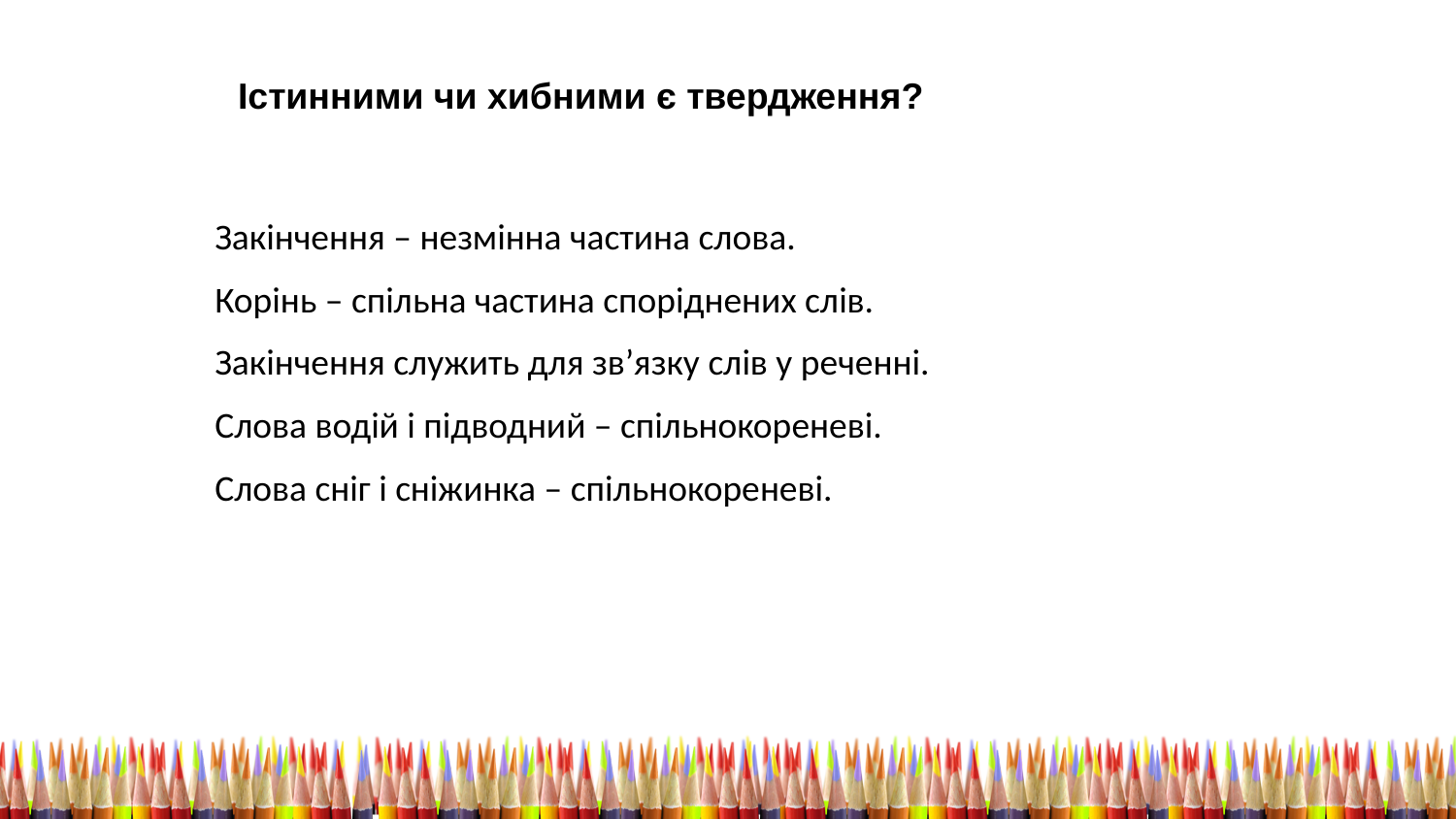

Істинними чи хибними є твердження?
Закінчення – незмінна частина слова.
Корінь – спільна частина споріднених слів.
Закінчення служить для зв’язку слів у реченні.
Слова водій і підводний – спільнокореневі.
Слова сніг і сніжинка – спільнокореневі.